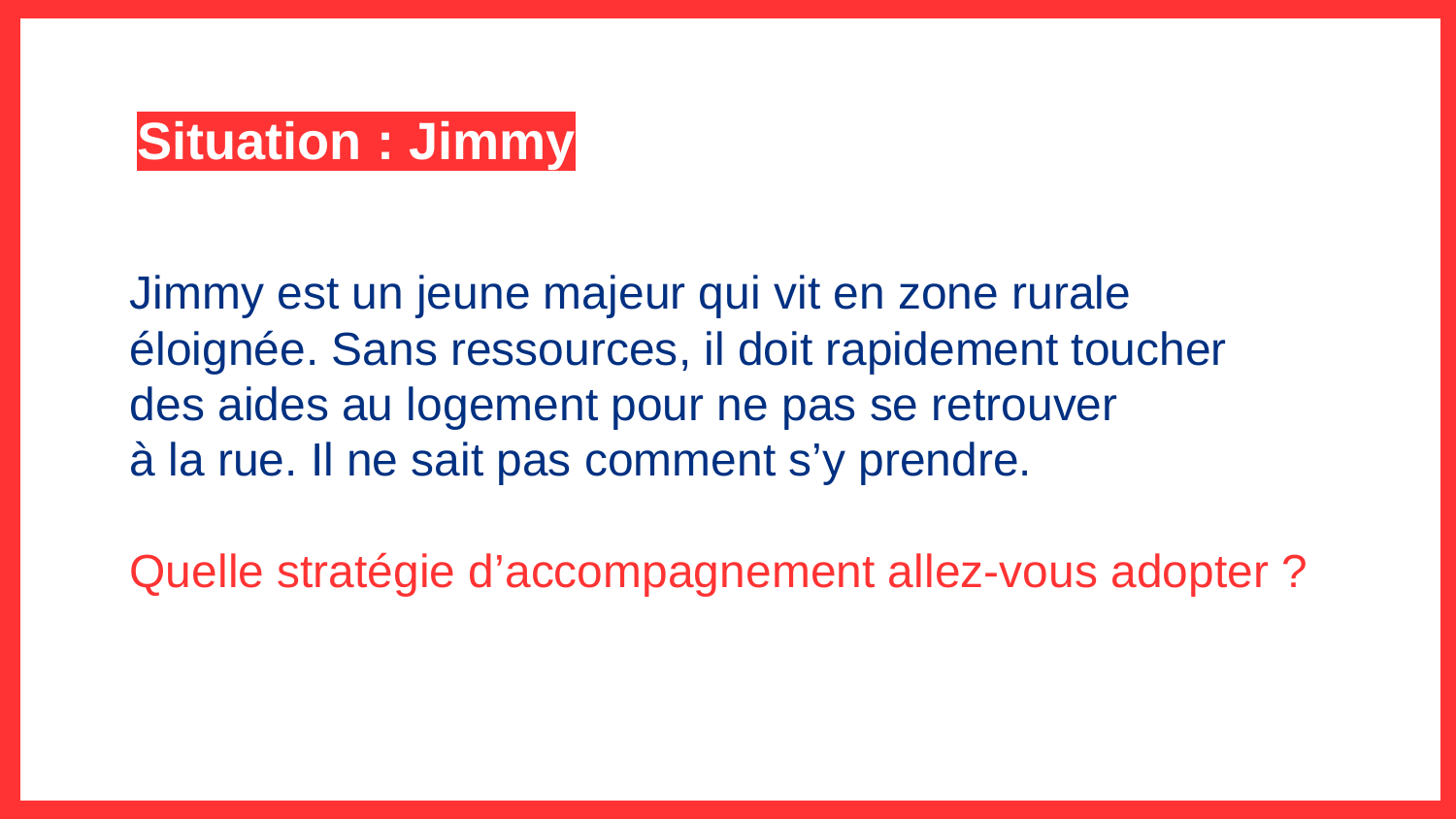

Situation : Jimmy
Jimmy est un jeune majeur qui vit en zone rurale
éloignée. Sans ressources, il doit rapidement toucher
des aides au logement pour ne pas se retrouver
à la rue. Il ne sait pas comment s’y prendre.

Quelle stratégie d’accompagnement allez-vous adopter ?